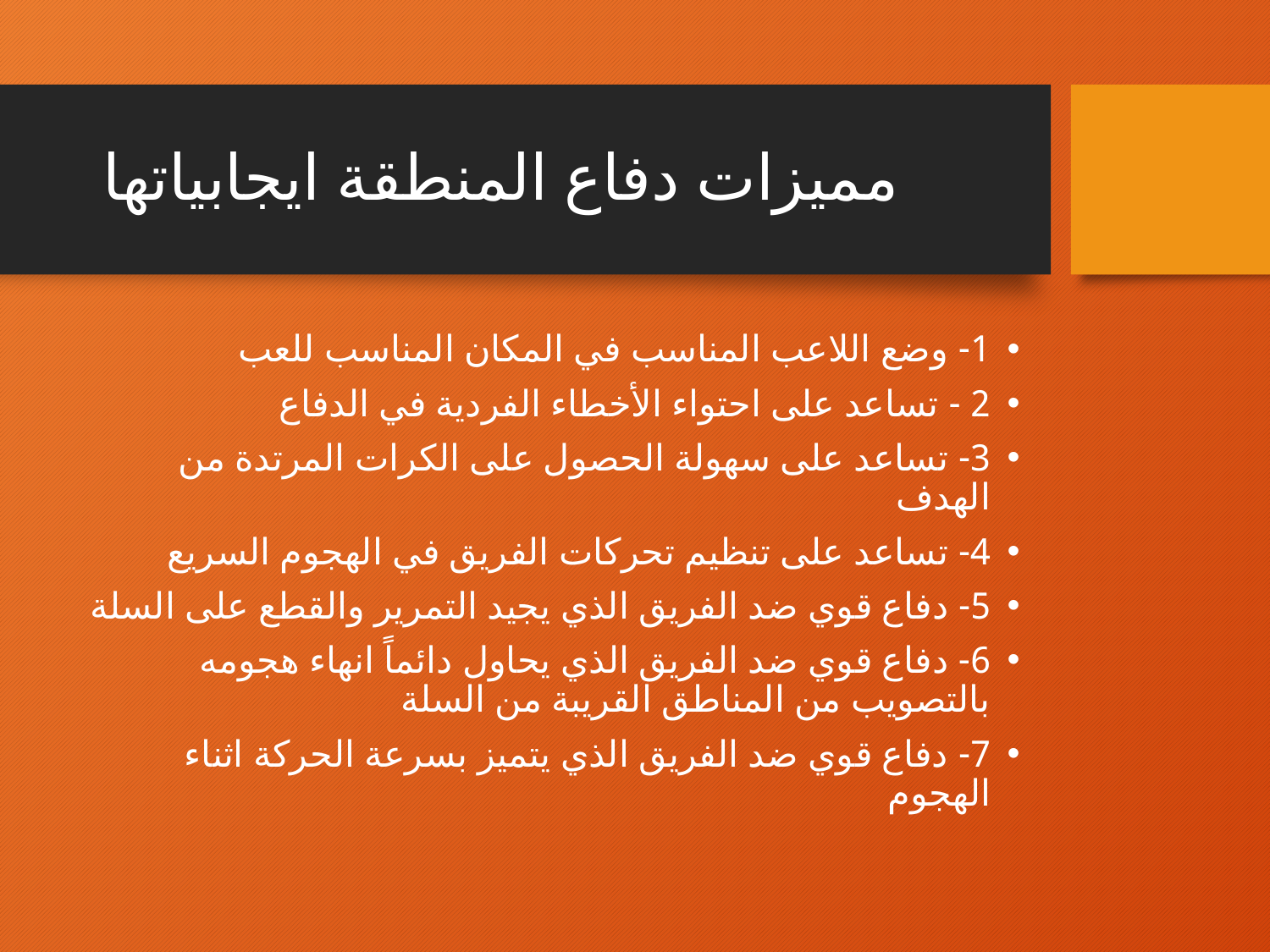

# مميزات دفاع المنطقة ايجابياتها
1- وضع اللاعب المناسب في المكان المناسب للعب
2 - تساعد على احتواء الأخطاء الفردية في الدفاع
3- تساعد على سهولة الحصول على الكرات المرتدة من الهدف
4- تساعد على تنظيم تحركات الفريق في الهجوم السريع
5- دفاع قوي ضد الفريق الذي يجيد التمرير والقطع على السلة
6- دفاع قوي ضد الفريق الذي يحاول دائماً انهاء هجومه بالتصويب من المناطق القريبة من السلة
7- دفاع قوي ضد الفريق الذي يتميز بسرعة الحركة اثناء الهجوم